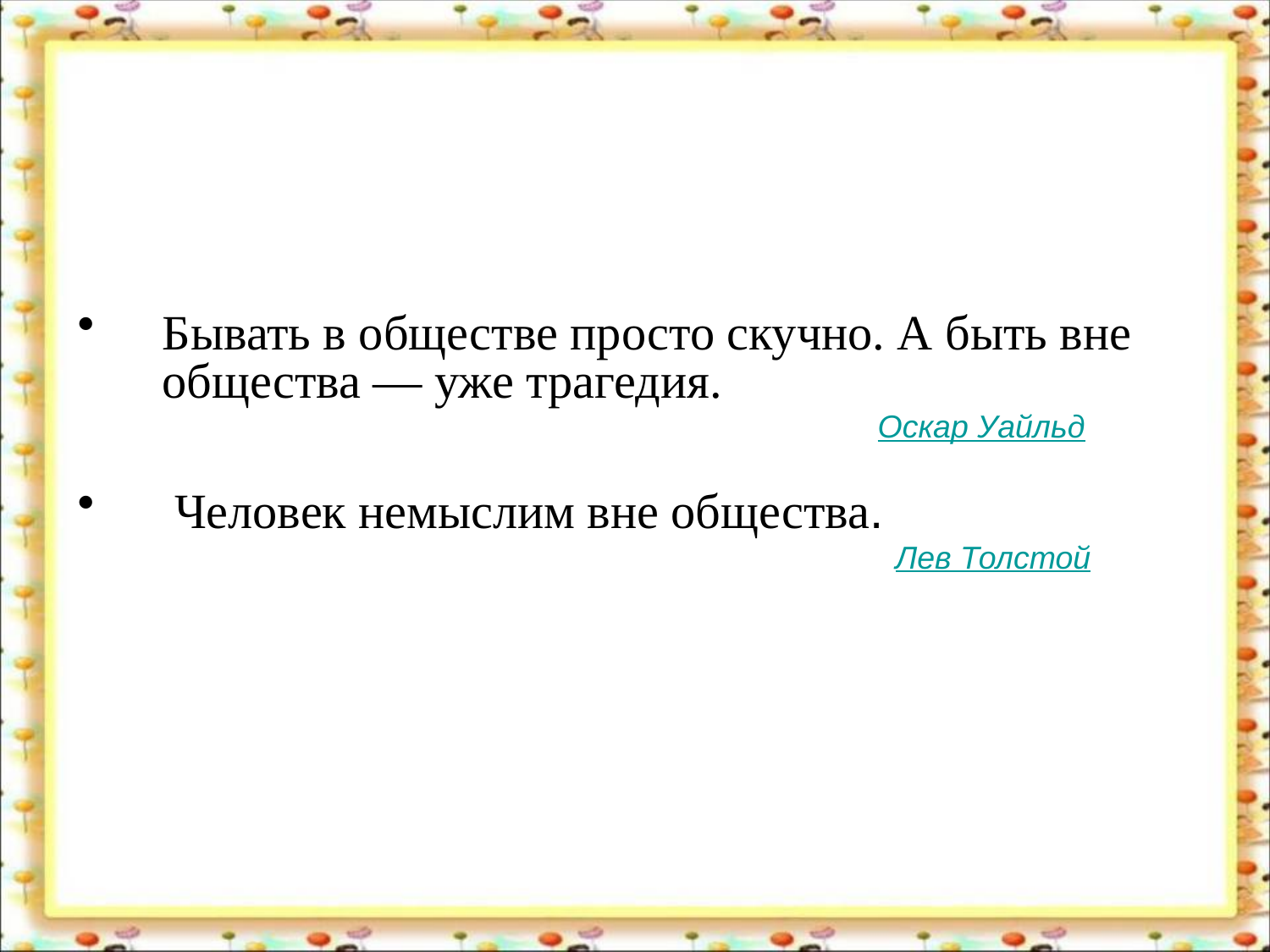

#
Бывать в обществе просто скучно. А быть вне общества — уже трагедия.
                                                                                          Оскар Уайльд

 Человек немыслим вне общества.
                                                                                            Лев Толстой